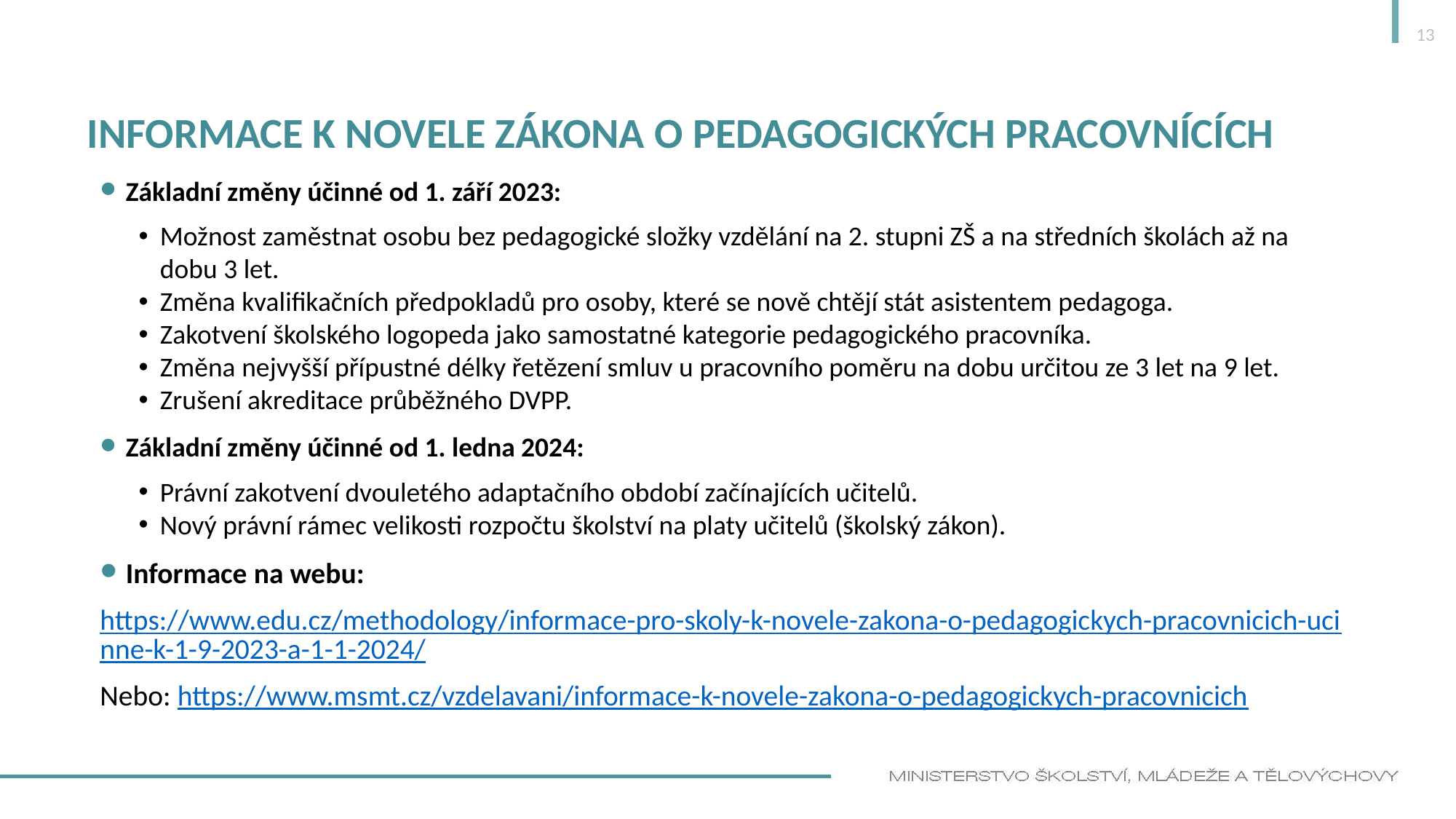

13
# informace K NOVELE ZÁKONA O PEDAGOGICKÝCH PRACOVNÍCÍCH
Základní změny účinné od 1. září 2023:
Možnost zaměstnat osobu bez pedagogické složky vzdělání na 2. stupni ZŠ a na středních školách až na dobu 3 let.
Změna kvalifikačních předpokladů pro osoby, které se nově chtějí stát asistentem pedagoga.
Zakotvení školského logopeda jako samostatné kategorie pedagogického pracovníka.
Změna nejvyšší přípustné délky řetězení smluv u pracovního poměru na dobu určitou ze 3 let na 9 let.
Zrušení akreditace průběžného DVPP.

Základní změny účinné od 1. ledna 2024:
Právní zakotvení dvouletého adaptačního období začínajících učitelů.
Nový právní rámec velikosti rozpočtu školství na platy učitelů (školský zákon).

Informace na webu:
https://www.edu.cz/methodology/informace-pro-skoly-k-novele-zakona-o-pedagogickych-pracovnicich-ucinne-k-1-9-2023-a-1-1-2024/
Nebo: https://www.msmt.cz/vzdelavani/informace-k-novele-zakona-o-pedagogickych-pracovnicich